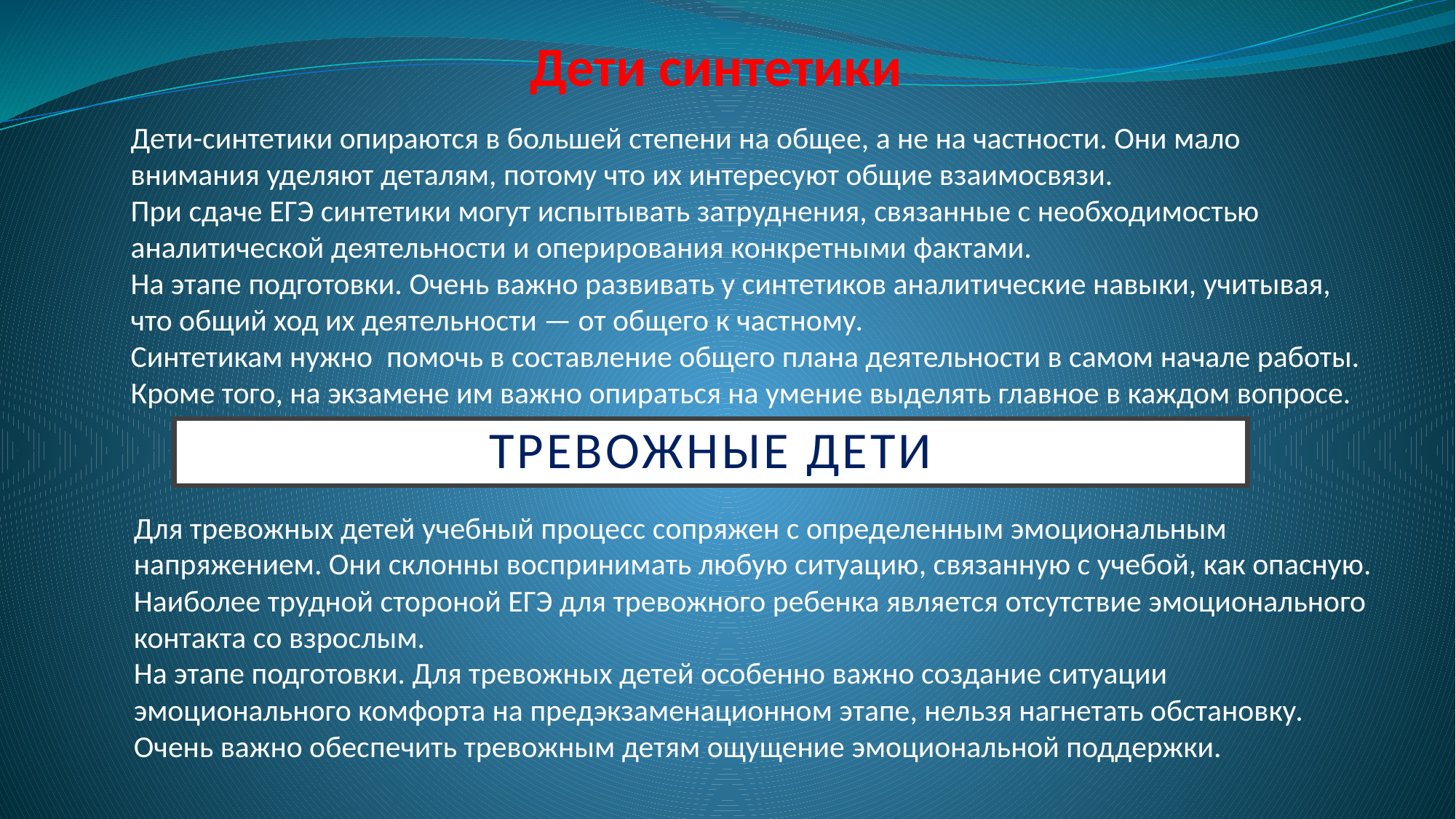

# Дети синтетики
Дети-синтетики опираются в большей степени на общее, а не на частности. Они мало внимания уделяют деталям, потому что их интересуют общие взаимосвязи.
При сдаче ЕГЭ синтетики могут испытывать затруднения, связанные с необходимостью аналитической деятельности и оперирования конкретными фактами.
На этапе подготовки. Очень важно развивать у синтетиков аналитические навыки, учитывая, что общий ход их деятельности — от общего к частному.
Синтетикам нужно  помочь в составление общего плана деятельности в самом начале работы. Кроме того, на экзамене им важно опираться на умение выделять главное в каждом вопросе.

ТРЕВОЖНЫЕ ДЕТИ
Для тревожных детей учебный процесс сопряжен с определенным эмоциональным напряжением. Они склонны воспринимать любую ситуацию, связанную с учебой, как опасную.
Наиболее трудной стороной ЕГЭ для тревожного ребенка является отсутствие эмоционального контакта со взрослым.
На этапе подготовки. Для тревожных детей особенно важно создание ситуации эмоционального комфорта на предэкзаменационном этапе, нельзя нагнетать обстановку. Очень важно обеспечить тревожным детям ощущение эмоциональной поддержки.